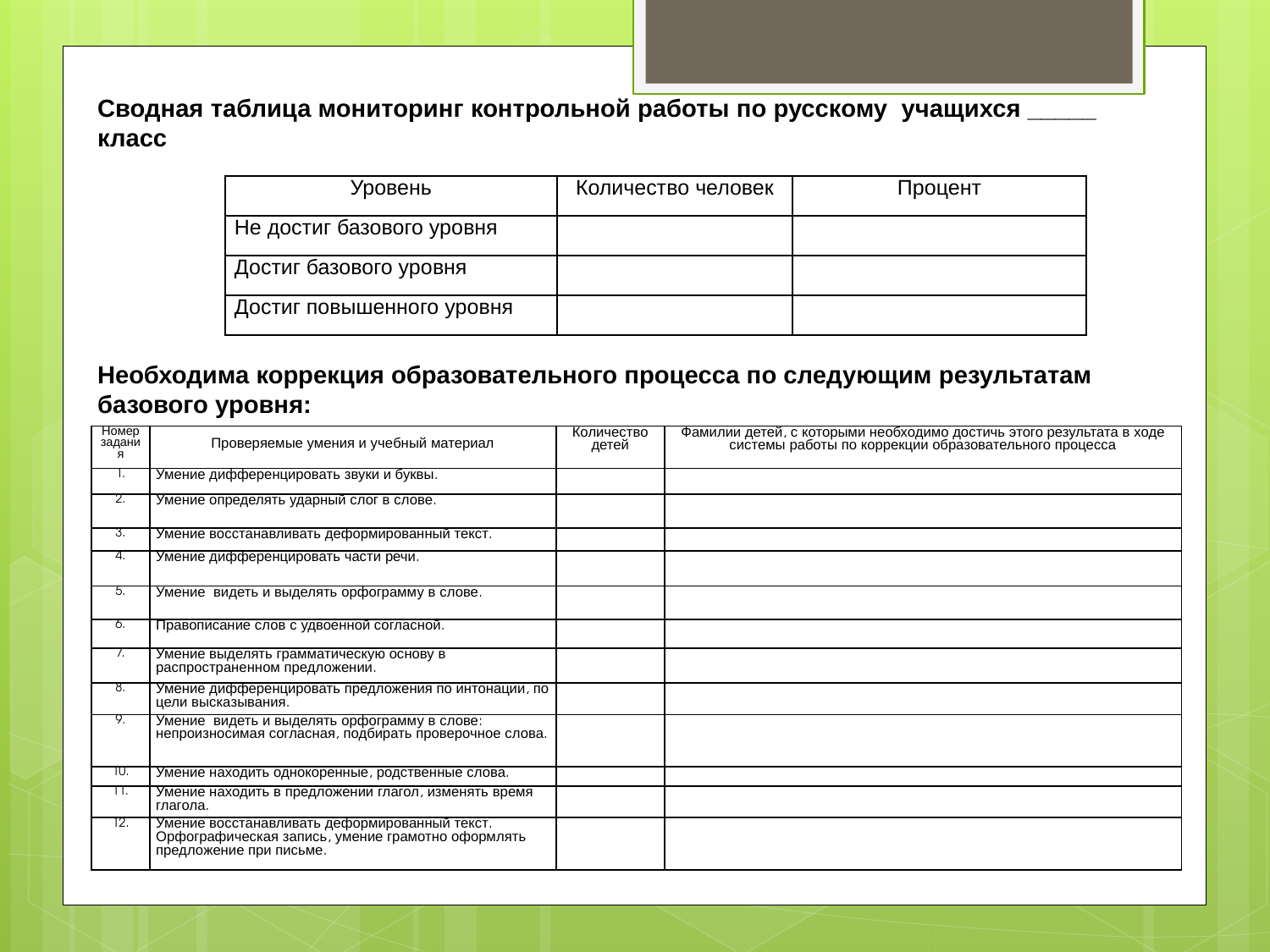

Сводная таблица мониторинг контрольной работы по русскому  учащихся _____ класс

Необходима коррекция образовательного процесса по следующим результатам базового уровня:
| Уровень | Количество человек | Процент |
| --- | --- | --- |
| Не достиг базового уровня |  |  |
| Достиг базового уровня |  |  |
| Достиг повышенного уровня |  |  |
| Номер задания | Проверяемые умения и учебный материал | Количество детей | Фамилии детей, с которыми необходимо достичь этого результата в ходе системы работы по коррекции образовательного процесса |
| --- | --- | --- | --- |
| 1. | Умение дифференцировать звуки и буквы. |  |  |
| 2. | Умение определять ударный слог в слове. |  |  |
| 3. | Умение восстанавливать деформированный текст. |  |  |
| 4. | Умение дифференцировать части речи. |  |  |
| 5. | Умение видеть и выделять орфограмму в слове. |  |  |
| 6. | Правописание слов с удвоенной согласной. |  |  |
| 7. | Умение выделять грамматическую основу в распространенном предложении. |  |  |
| 8. | Умение дифференцировать предложения по интонации, по цели высказывания. |  |  |
| 9. | Умение видеть и выделять орфограмму в слове: непроизносимая согласная, подбирать проверочное слова. |  |  |
| 10. | Умение находить однокоренные, родственные слова. |  |  |
| 11. | Умение находить в предложении глагол, изменять время глагола. |  |  |
| 12. | Умение восстанавливать деформированный текст. Орфографическая запись, умение грамотно оформлять предложение при письме. |  |  |